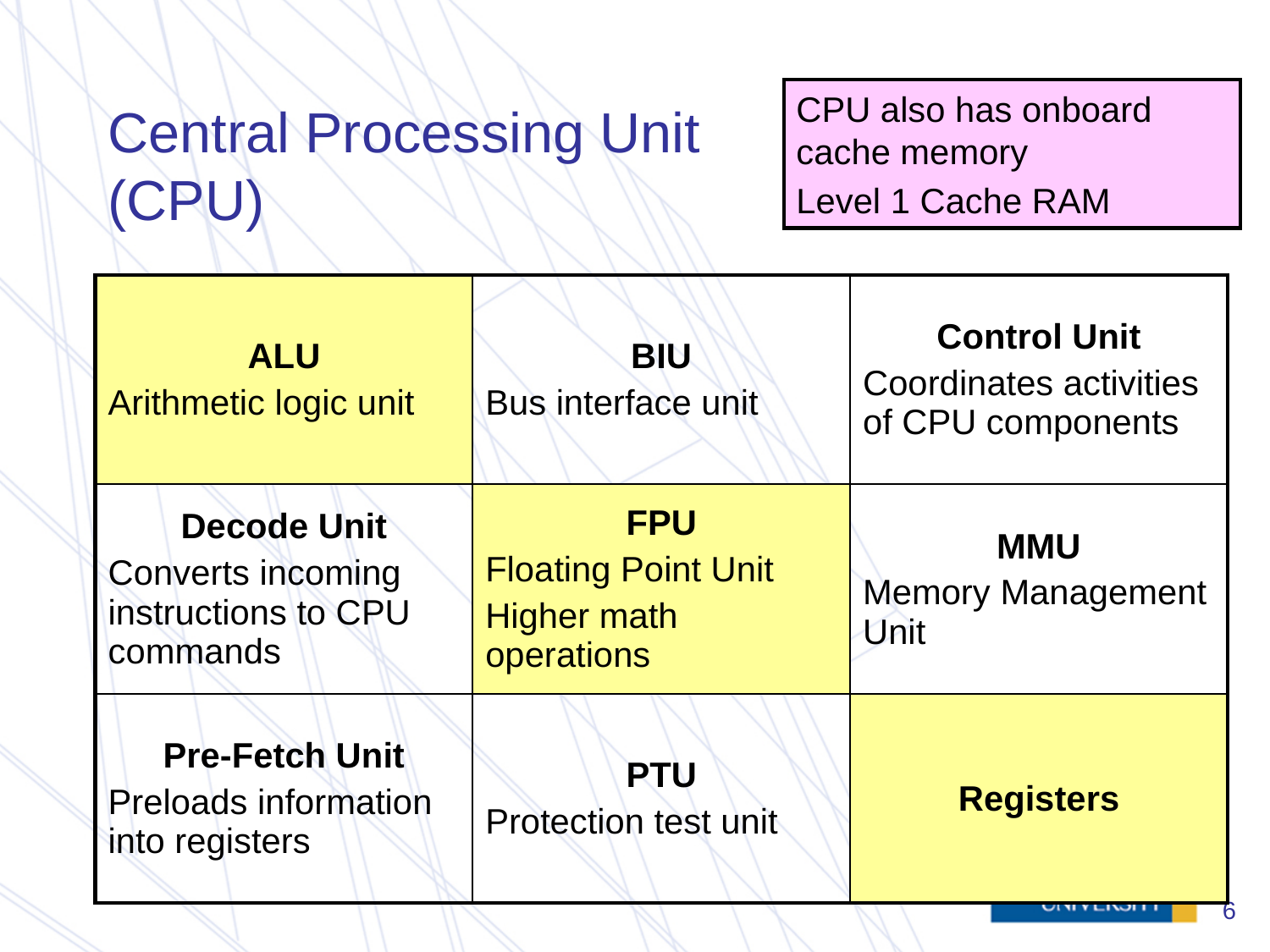

CPU also has onboard cache memory
Level 1 Cache RAM
# Central Processing Unit (CPU)
| ALU Arithmetic logic unit | BIU Bus interface unit | Control Unit Coordinates activities of CPU components |
| --- | --- | --- |
| Decode Unit Converts incoming instructions to CPU commands | FPU Floating Point Unit Higher math operations | MMU Memory Management Unit |
| Pre-Fetch Unit Preloads information into registers | PTU Protection test unit | Registers |
6